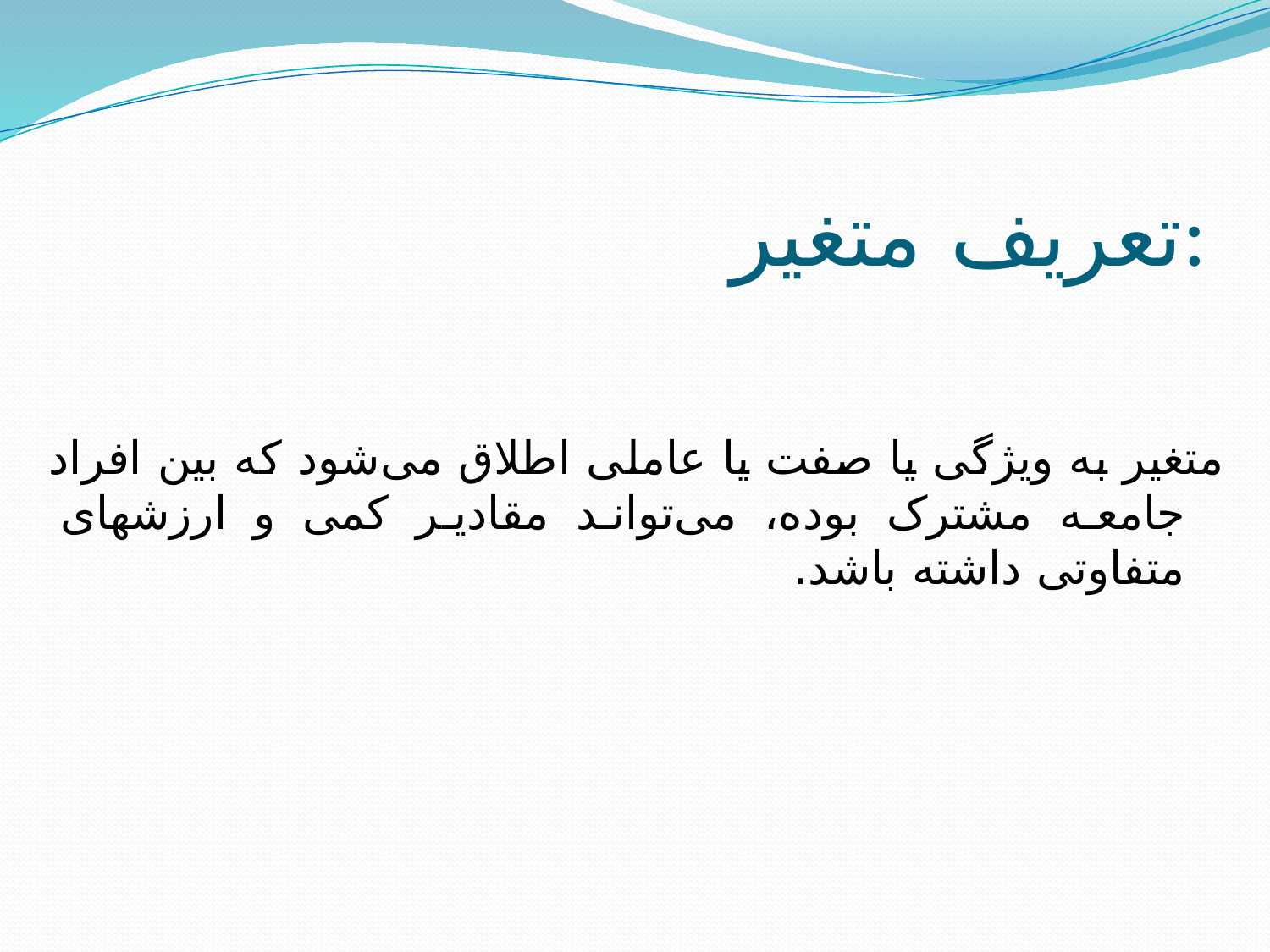

# تعریف متغیر:
متغیر به ویژگی یا صفت یا عاملی اطلاق می‌شود که بین افراد جامعه مشترک بوده، می‌تواند مقادیر کمی و ارزشهای متفاوتی داشته باشد.